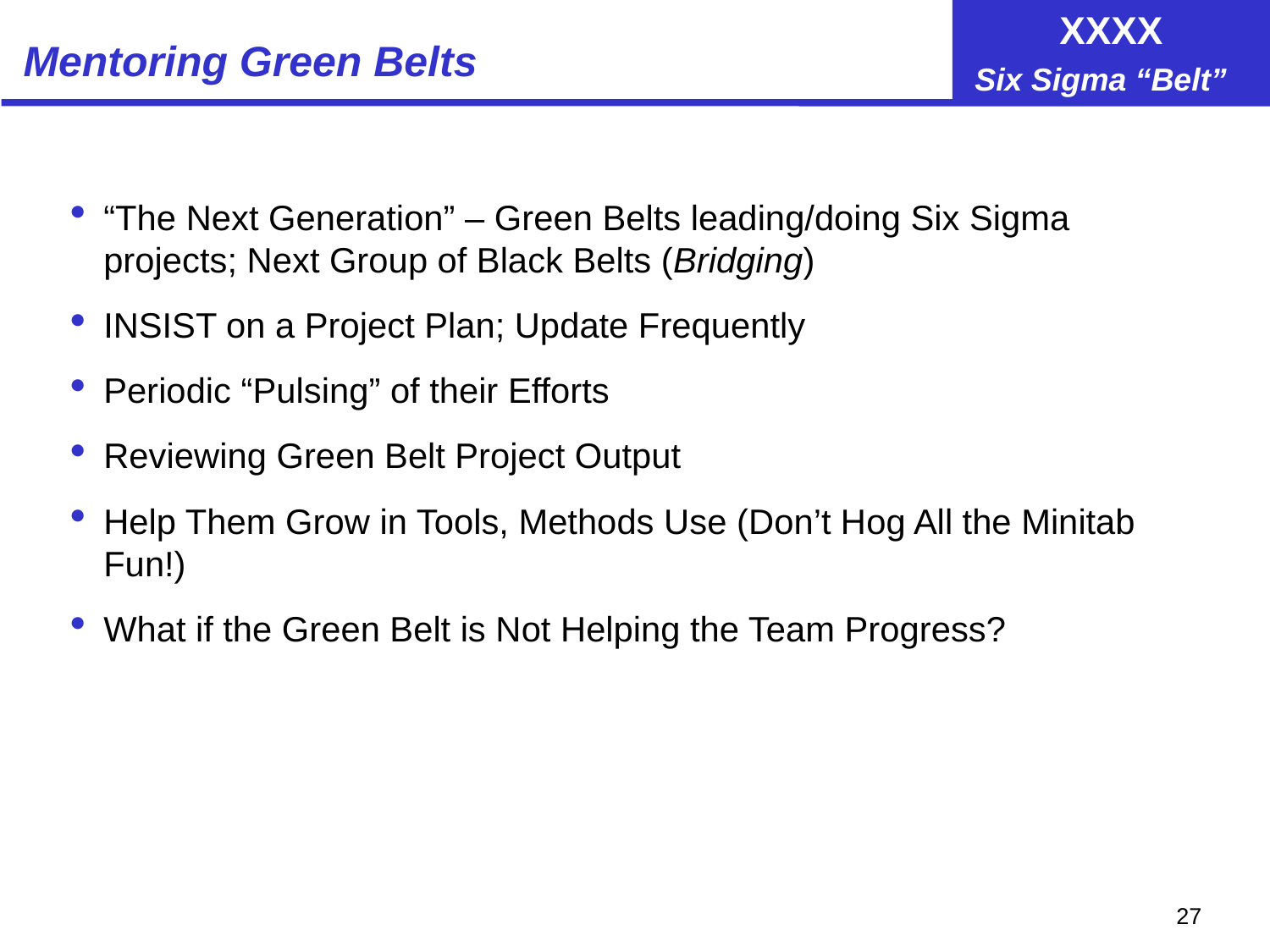

# Mentoring Green Belts
“The Next Generation” – Green Belts leading/doing Six Sigma projects; Next Group of Black Belts (Bridging)
INSIST on a Project Plan; Update Frequently
Periodic “Pulsing” of their Efforts
Reviewing Green Belt Project Output
Help Them Grow in Tools, Methods Use (Don’t Hog All the Minitab Fun!)
What if the Green Belt is Not Helping the Team Progress?